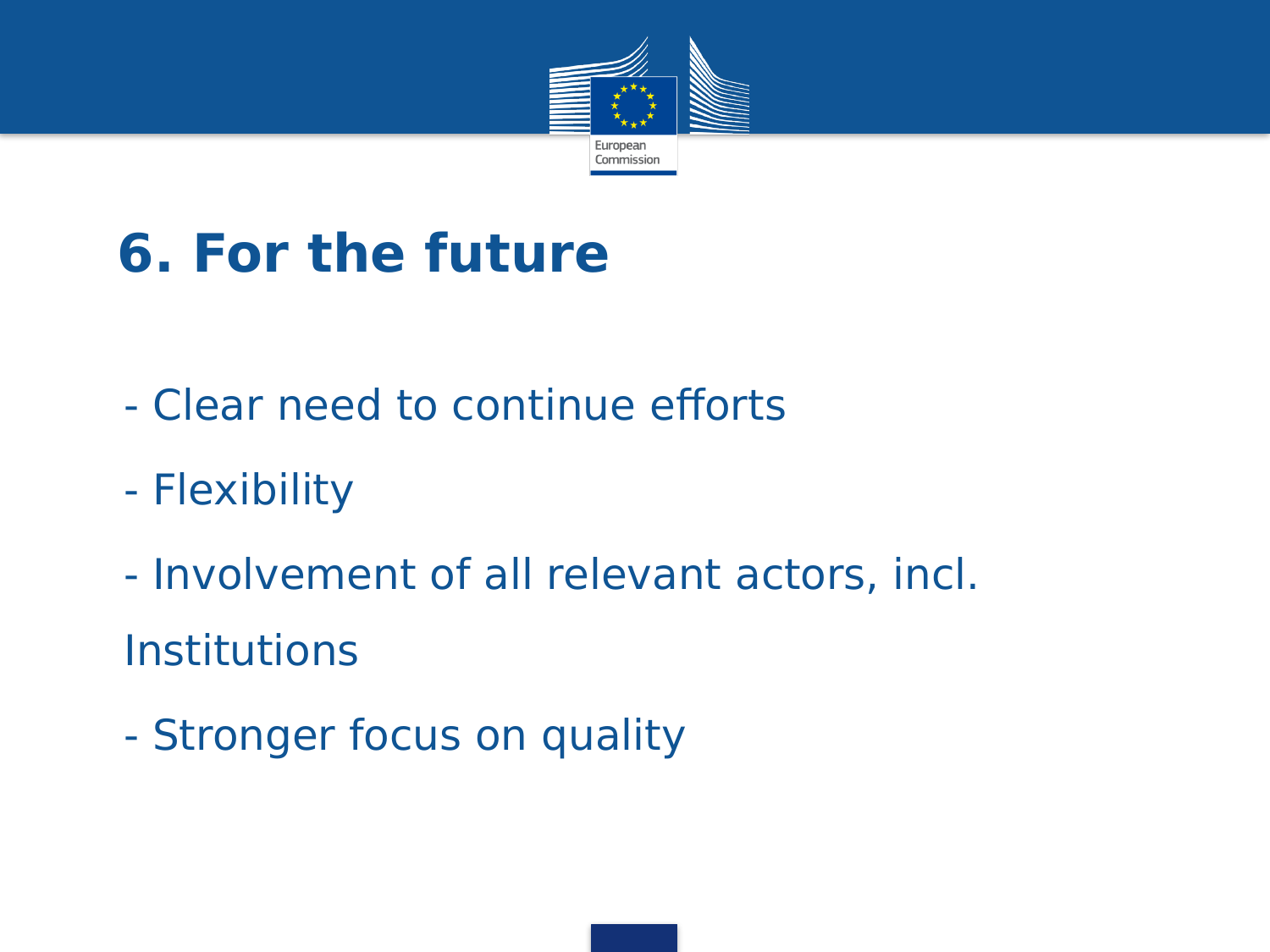

# 6. For the future
- Clear need to continue efforts
- Flexibility
- Involvement of all relevant actors, incl. Institutions
- Stronger focus on quality